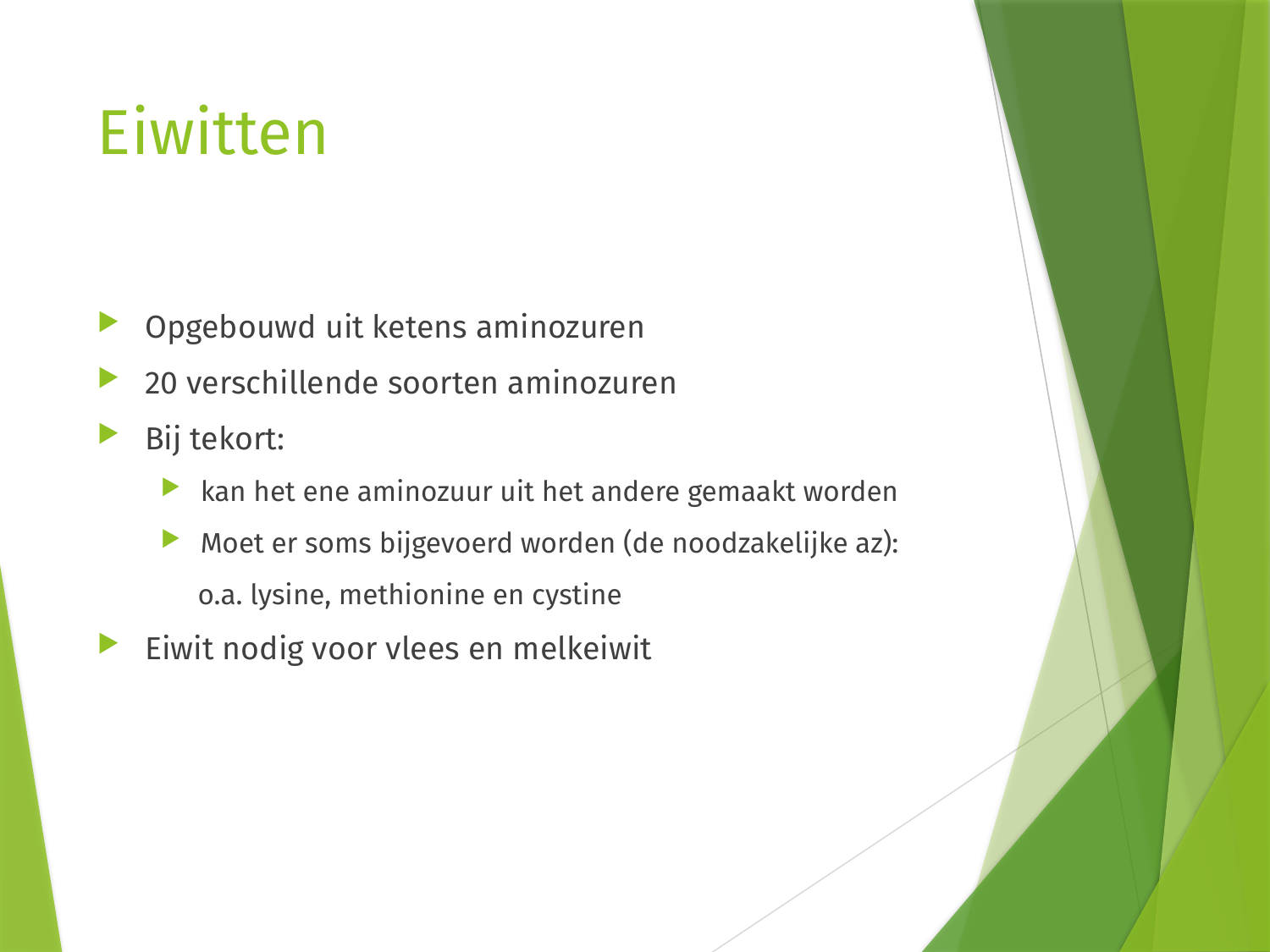

# Eiwitten
Opgebouwd uit ketens aminozuren
20 verschillende soorten aminozuren
Bij tekort:
kan het ene aminozuur uit het andere gemaakt worden
Moet er soms bijgevoerd worden (de noodzakelijke az):
     o.a. lysine, methionine en cystine
Eiwit nodig voor vlees en melkeiwit